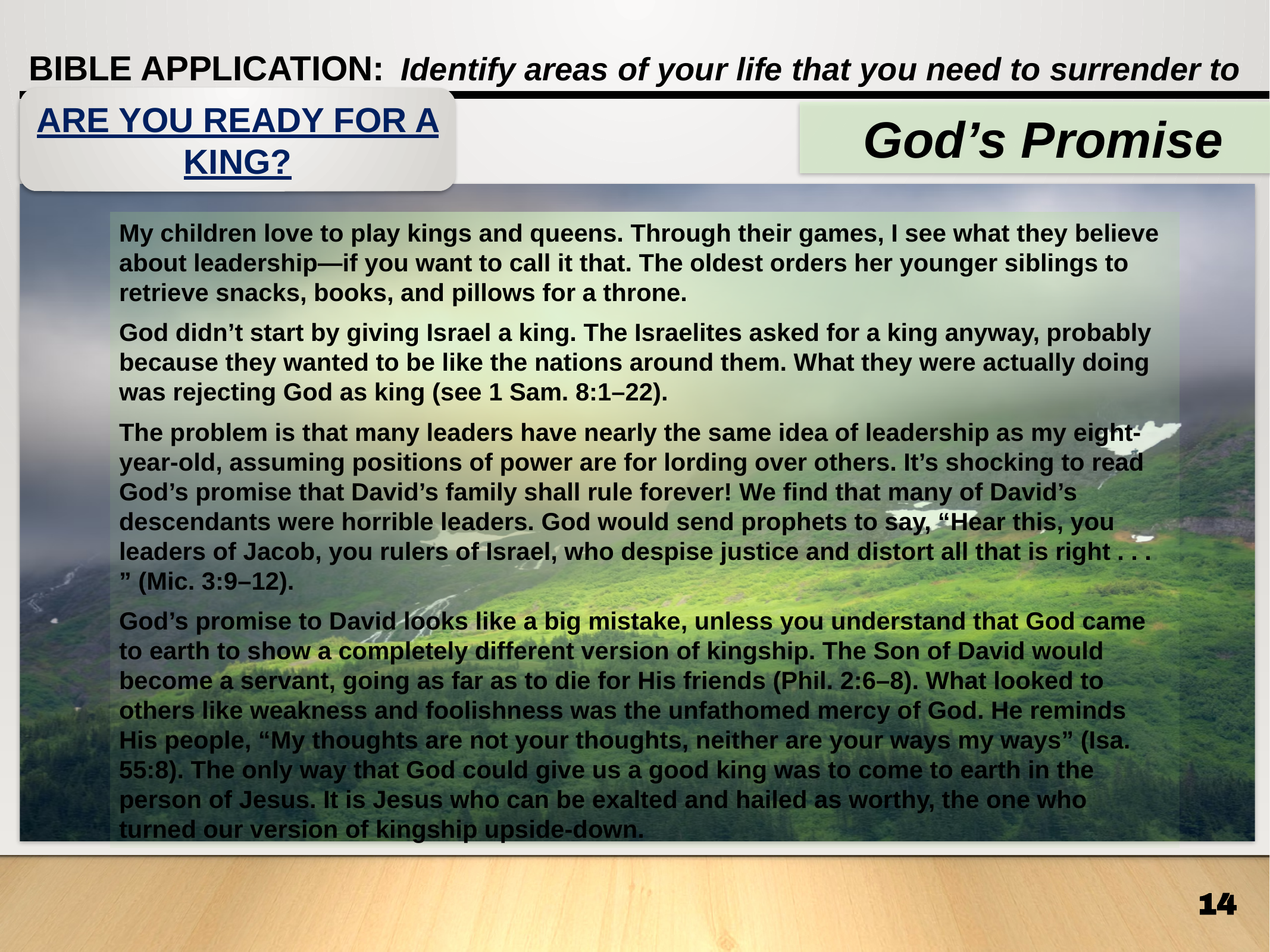

BIBLE APPLICATION: Identify areas of your life that you need to surrender to God’s plan.
.

God’s Promise
Are You Ready for a King?

My children love to play kings and queens. Through their games, I see what they believe about leadership—if you want to call it that. The oldest orders her younger siblings to retrieve snacks, books, and pillows for a throne.

God didn’t start by giving Israel a king. The Israelites asked for a king anyway, probably because they wanted to be like the nations around them. What they were actually doing was rejecting God as king (see 1 Sam. 8:1–22).

The problem is that many leaders have nearly the same idea of leadership as my eight-year-old, assuming positions of power are for lording over others. It’s shocking to read God’s promise that David’s family shall rule forever! We find that many of David’s descendants were horrible leaders. God would send prophets to say, “Hear this, you leaders of Jacob, you rulers of Israel, who despise justice and distort all that is right . . . ” (Mic. 3:9–12).

God’s promise to David looks like a big mistake, unless you understand that God came to earth to show a completely different version of kingship. The Son of David would become a servant, going as far as to die for His friends (Phil. 2:6–8). What looked to others like weakness and foolishness was the unfathomed mercy of God. He reminds His people, “My thoughts are not your thoughts, neither are your ways my ways” (Isa. 55:8). The only way that God could give us a good king was to come to earth in the person of Jesus. It is Jesus who can be exalted and hailed as worthy, the one who turned our version of kingship upside-down.
14